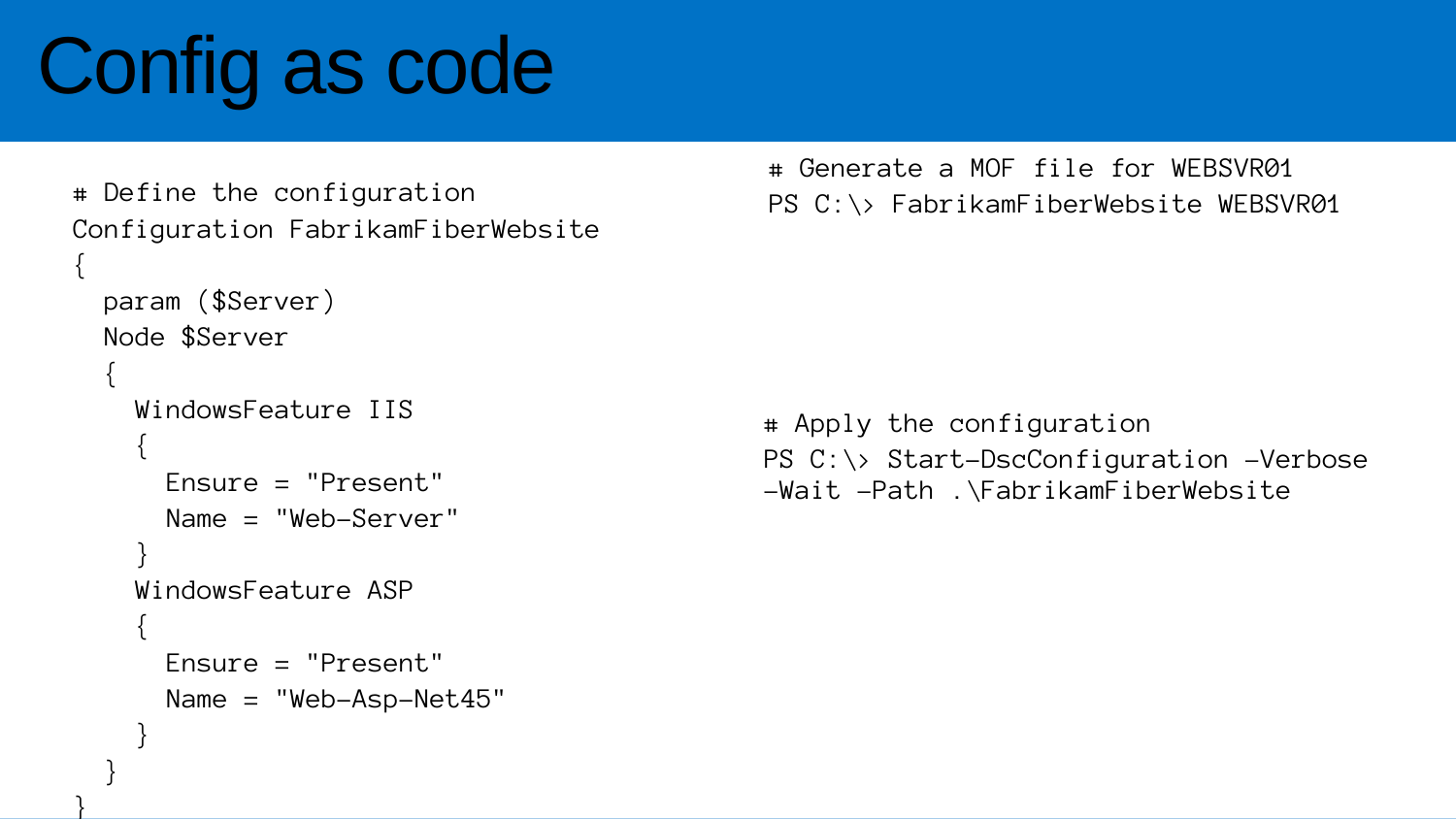

# Config as code
# Generate a MOF file for WEBSVR01
PS C:\> FabrikamFiberWebsite WEBSVR01
# Define the configuration
Configuration FabrikamFiberWebsite
{
  param ($Server)
  Node $Server
  {
    WindowsFeature IIS
    {
      Ensure = "Present"
      Name = "Web-Server"
    }
    WindowsFeature ASP
    {
      Ensure = "Present"
      Name = "Web-Asp-Net45"
    }
  }
}
# Apply the configuration
PS C:\> Start-DscConfiguration –Verbose
–Wait –Path .\FabrikamFiberWebsite